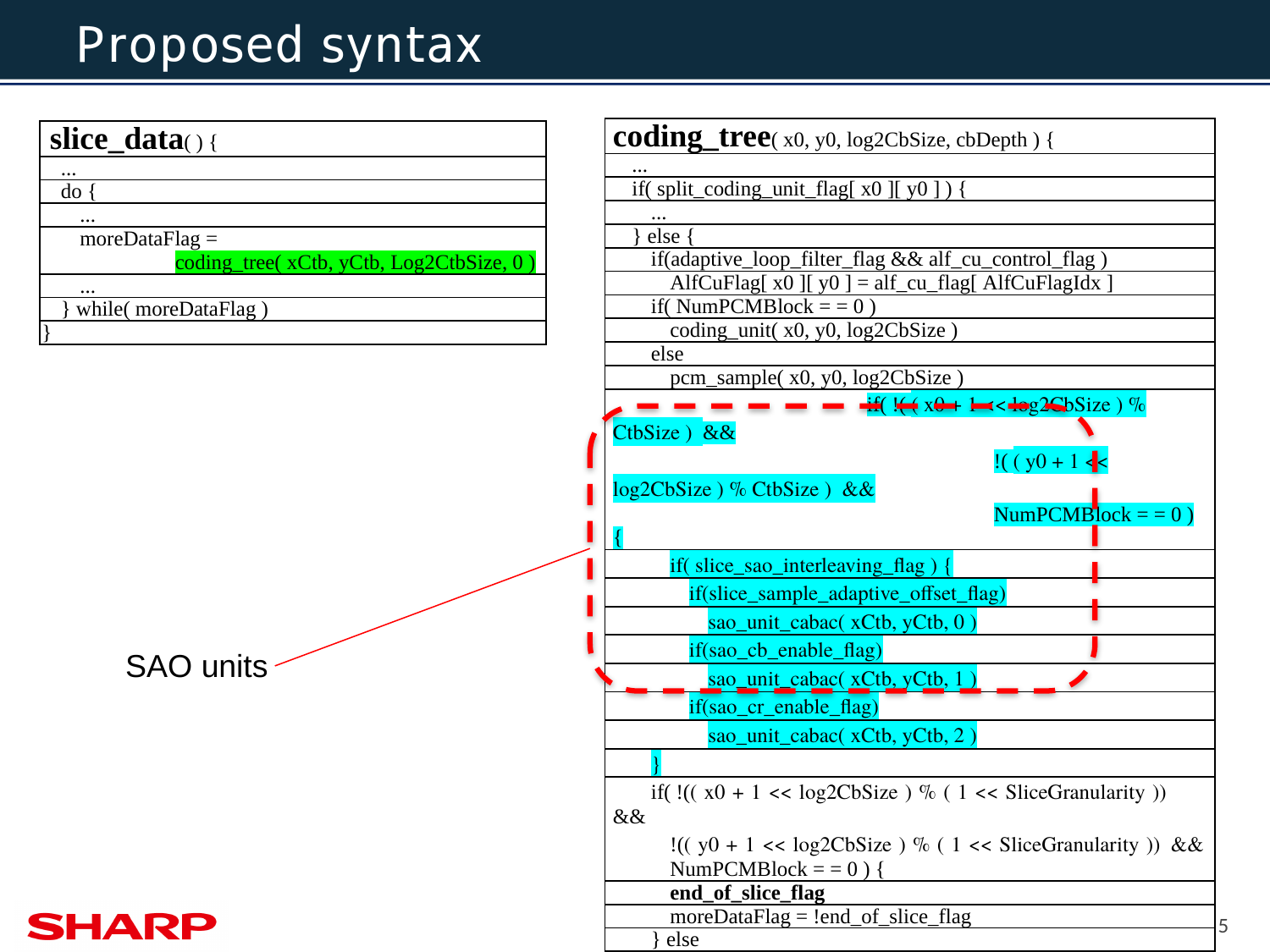

# Proposed syntax
| coding\_tree( x0, y0, log2CbSize, cbDepth ) { |
| --- |
| ... |
| if( split\_coding\_unit\_flag[ x0 ][ y0 ] ) { |
| ... |
| } else { |
| if(adaptive\_loop\_filter\_flag && alf\_cu\_control\_flag ) |
| AlfCuFlag[ x0 ][ y0 ] = alf\_cu\_flag[ AlfCuFlagIdx ] |
| if( NumPCMBlock = = 0 ) |
| coding\_unit( x0, y0, log2CbSize ) |
| else |
| pcm\_sample( x0, y0, log2CbSize ) |
| if( !( ( x0 + 1 << log2CbSize ) % CtbSize ) && !( ( y0 + 1 << log2CbSize ) % CtbSize ) && NumPCMBlock = = 0 ) { |
| if( slice\_sao\_interleaving\_flag ) { |
| if(slice\_sample\_adaptive\_offset\_flag) |
| sao\_unit\_cabac( xCtb, yCtb, 0 ) |
| if(sao\_cb\_enable\_flag) |
| sao\_unit\_cabac( xCtb, yCtb, 1 ) |
| if(sao\_cr\_enable\_flag) |
| sao\_unit\_cabac( xCtb, yCtb, 2 ) |
| } |
| if( !(( x0 + 1 << log2CbSize ) % ( 1 << SliceGranularity )) && !(( y0 + 1 << log2CbSize ) % ( 1 << SliceGranularity )) && NumPCMBlock = = 0 ) { |
| end\_of\_slice\_flag |
| moreDataFlag = !end\_of\_slice\_flag |
| } else |
| moreDataFlag = 1 |
| } |
| return moreDataFlag |
| } |
| slice\_data( ) { |
| --- |
| ... |
| do { |
| ... |
| moreDataFlag = coding\_tree( xCtb, yCtb, Log2CtbSize, 0 ) |
| ... |
| } while( moreDataFlag ) |
| } |

SAO units
5